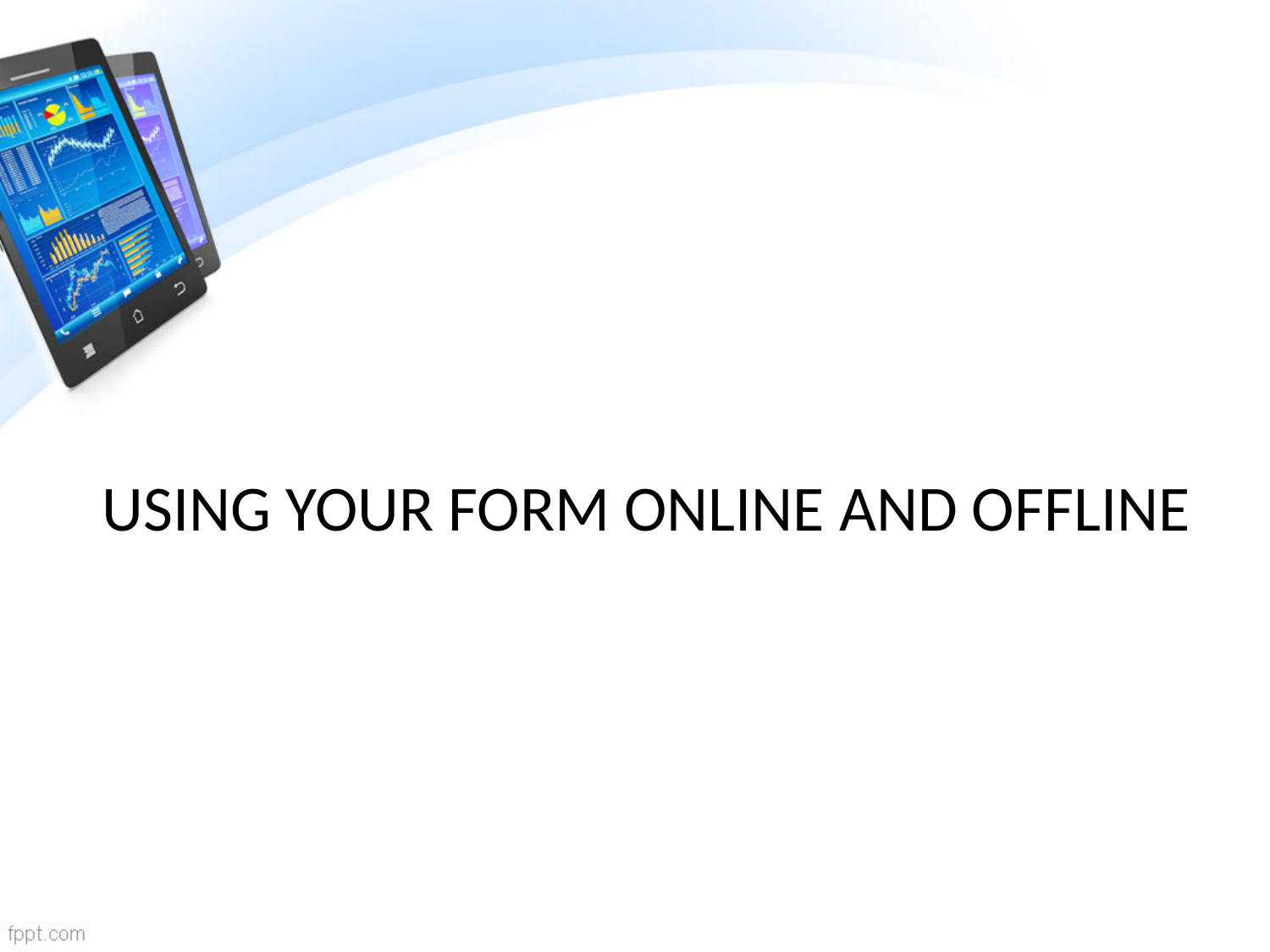

# USING YOUR FORM ONLINE AND OFFLINE